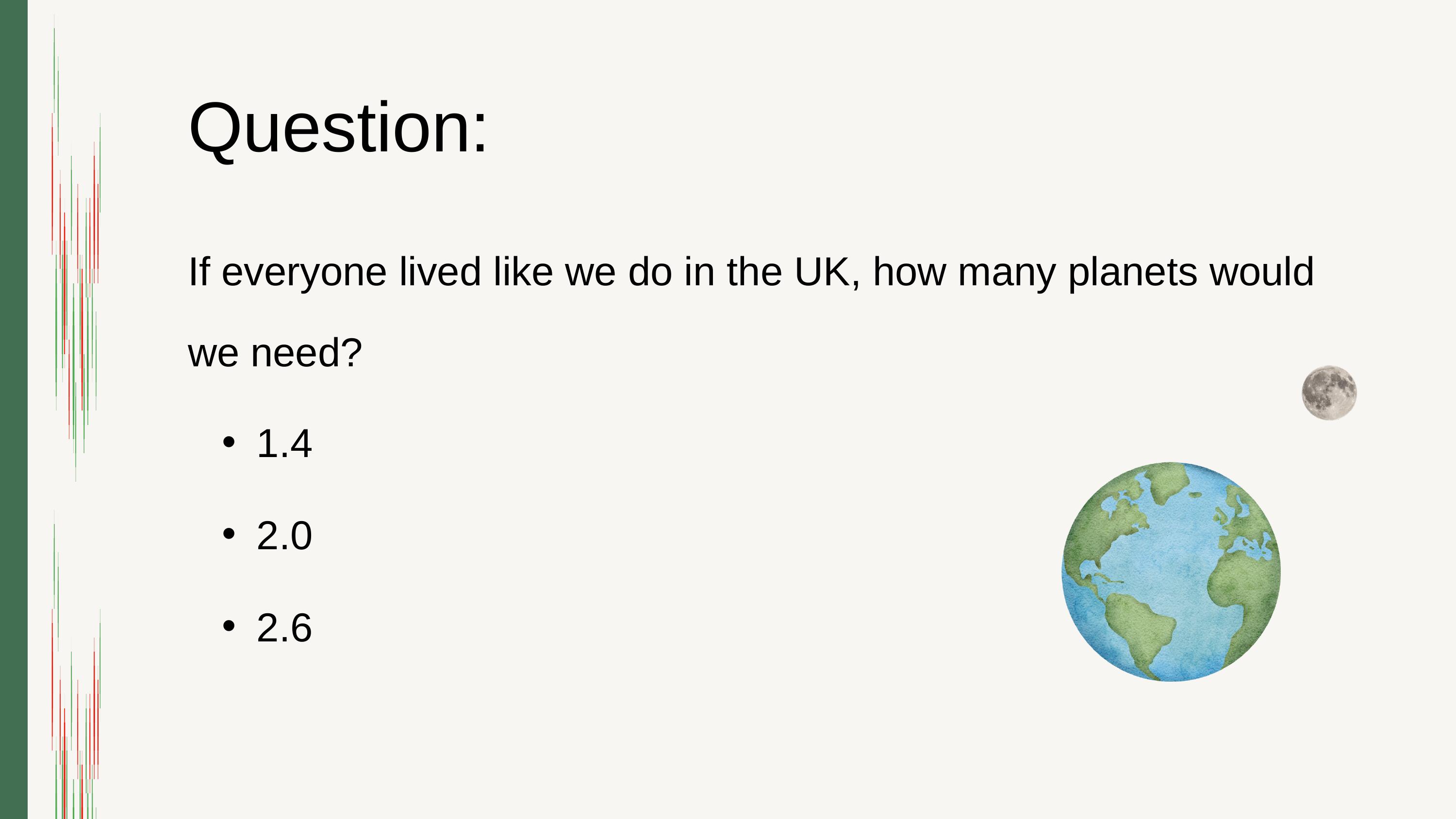

Question:
If everyone lived like we do in the UK, how many planets would we need?

1.4
2.0
2.6